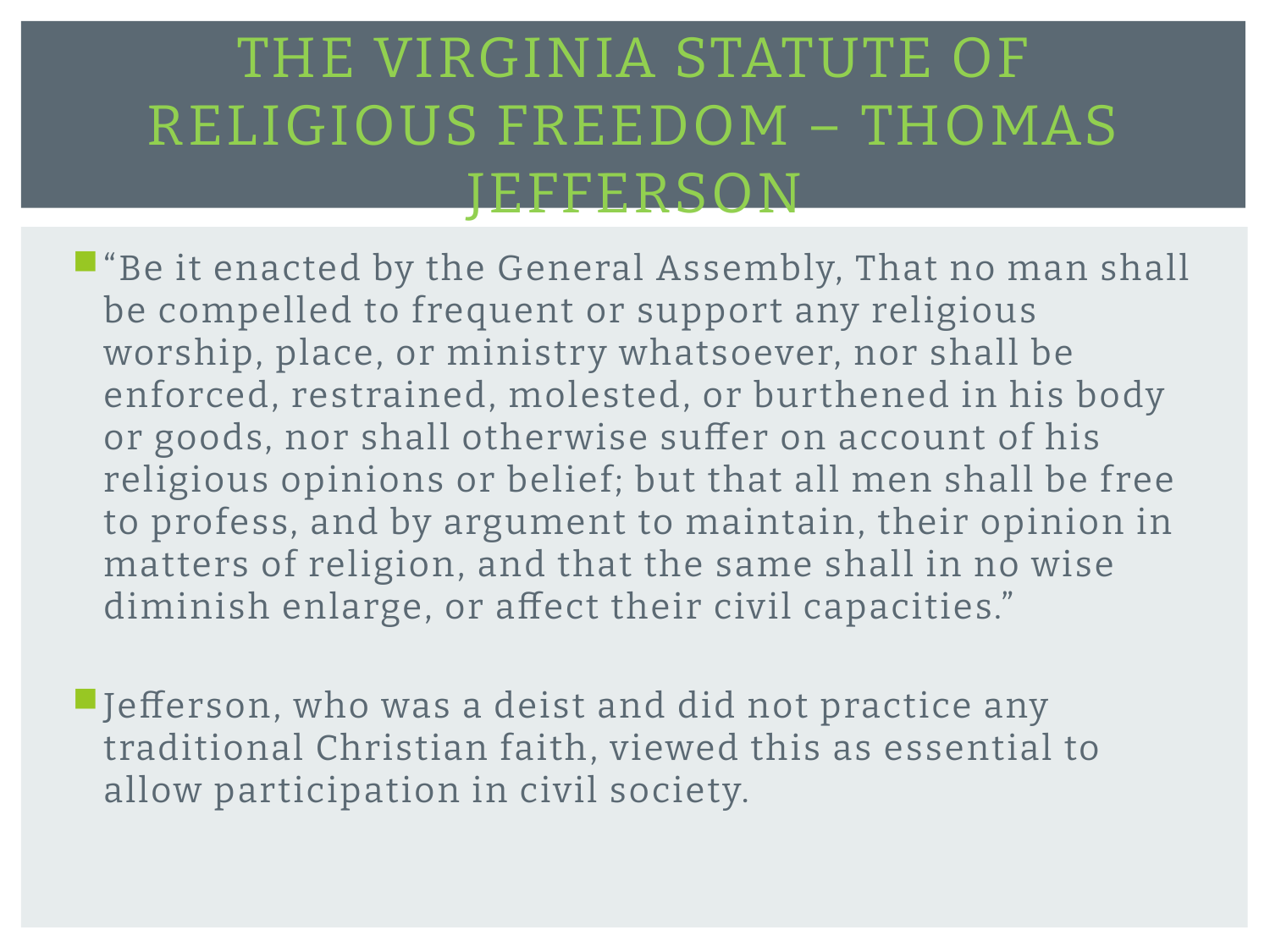

# The Virginia Statute of Religious Freedom – Thomas Jefferson
“Be it enacted by the General Assembly, That no man shall be compelled to frequent or support any religious worship, place, or ministry whatsoever, nor shall be enforced, restrained, molested, or burthened in his body or goods, nor shall otherwise suffer on account of his religious opinions or belief; but that all men shall be free to profess, and by argument to maintain, their opinion in matters of religion, and that the same shall in no wise diminish enlarge, or affect their civil capacities.”

Jefferson, who was a deist and did not practice any traditional Christian faith, viewed this as essential to allow participation in civil society.